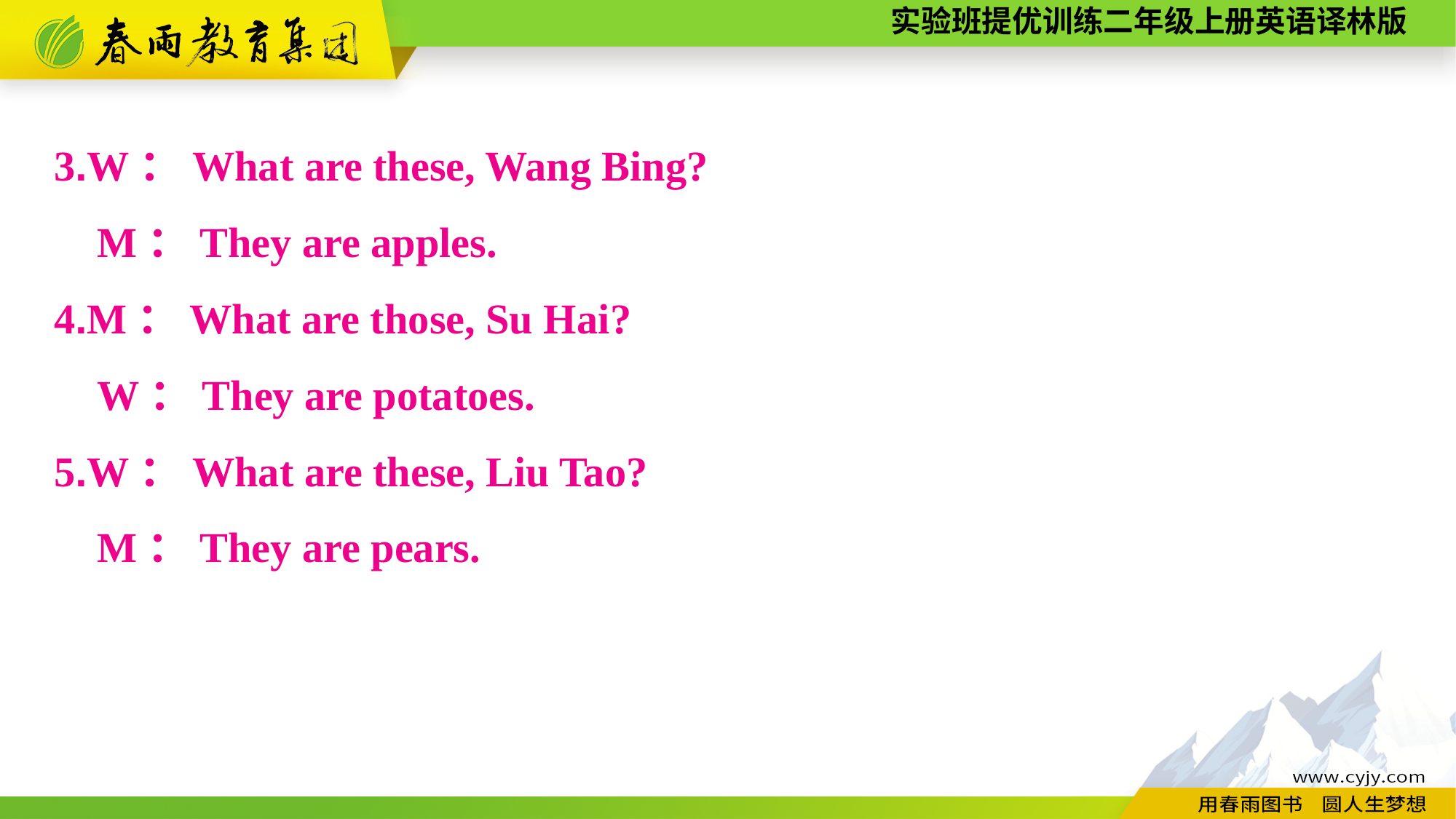

3.W：What are these, Wang Bing?
M：They are apples.
4.M：What are those, Su Hai?
W：They are potatoes.
5.W：What are these, Liu Tao?
M：They are pears.